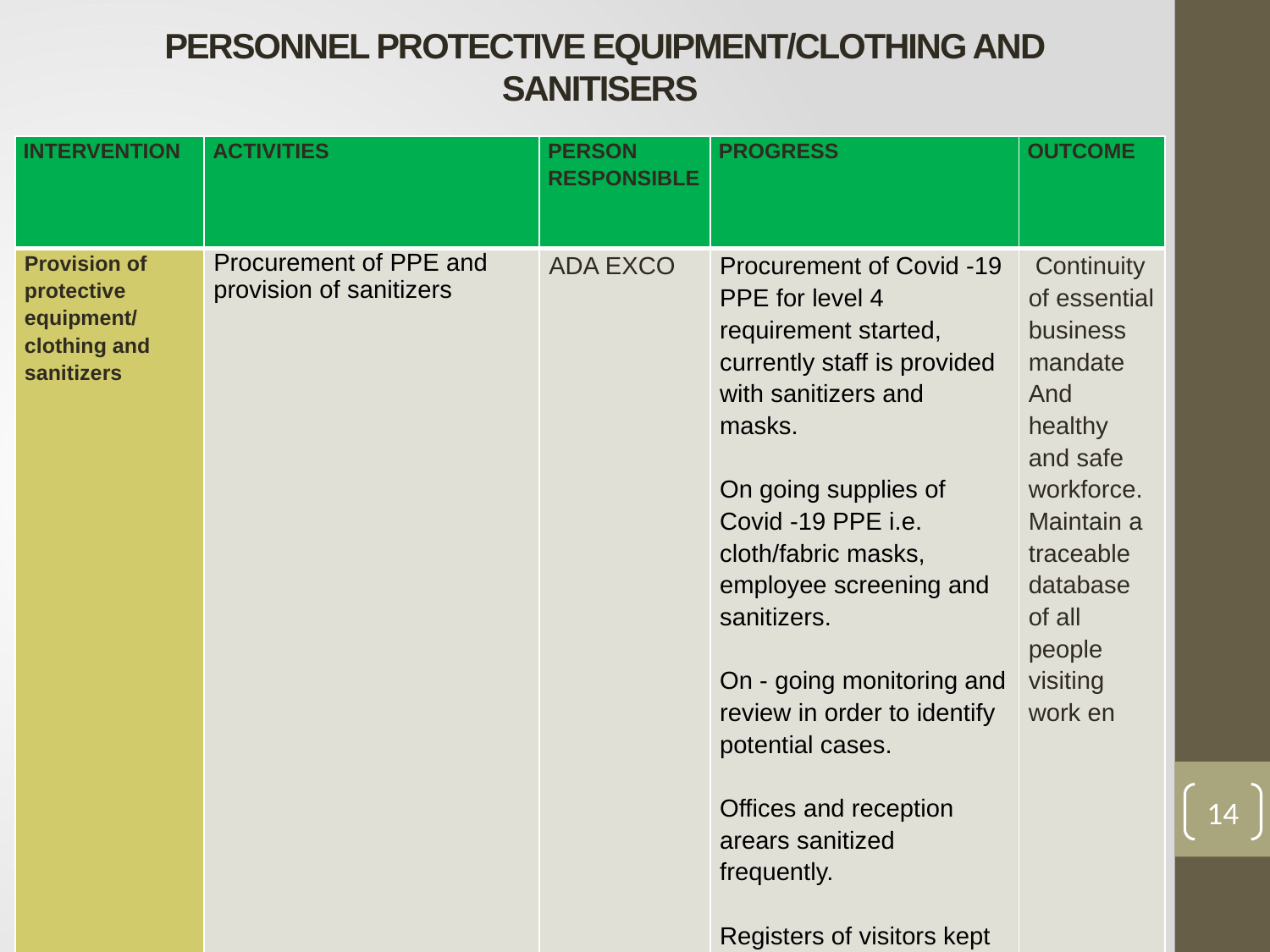

# PERSONNEL PROTECTIVE EQUIPMENT/CLOTHING AND SANITISERS
| INTERVENTION | ACTIVITIES | PERSON RESPONSIBLE | PROGRESS | OUTCOME |
| --- | --- | --- | --- | --- |
| Provision of protective equipment/ clothing and sanitizers | Procurement of PPE and provision of sanitizers | ADA EXCO | Procurement of Covid -19 PPE for level 4 requirement started, currently staff is provided with sanitizers and masks.   On going supplies of Covid -19 PPE i.e. cloth/fabric masks, employee screening and sanitizers. On - going monitoring and review in order to identify potential cases. Offices and reception arears sanitized frequently. Registers of visitors kept and updated continuously | Continuity of essential business mandate And healthy and safe workforce. Maintain a traceable database of all people visiting work en |
14